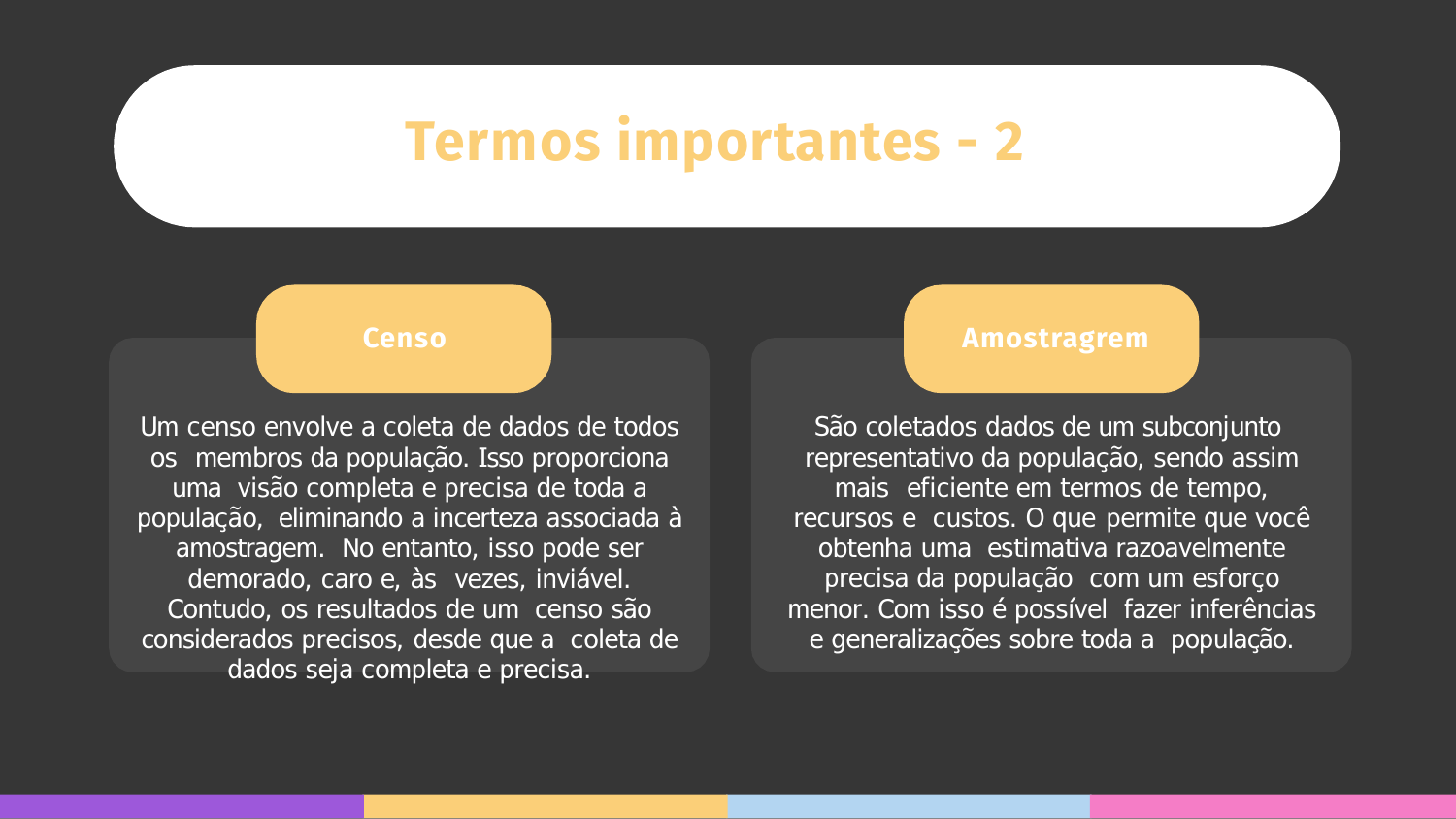

# Termos importantes - 2

Censo

Um censo envolve a coleta de dados de todos os  membros da população. Isso proporciona uma  visão completa e precisa de toda a população,  eliminando a incerteza associada à amostragem.  No entanto, isso pode ser demorado, caro e, às  vezes, inviável. Contudo, os resultados de um  censo são considerados precisos, desde que a  coleta de dados seja completa e precisa.
Amostragrem

São coletados dados de um subconjunto  representativo da população, sendo assim mais  eficiente em termos de tempo, recursos e  custos. O que permite que você obtenha uma  estimativa razoavelmente precisa da população  com um esforço menor. Com isso é possível  fazer inferências e generalizações sobre toda a  população.